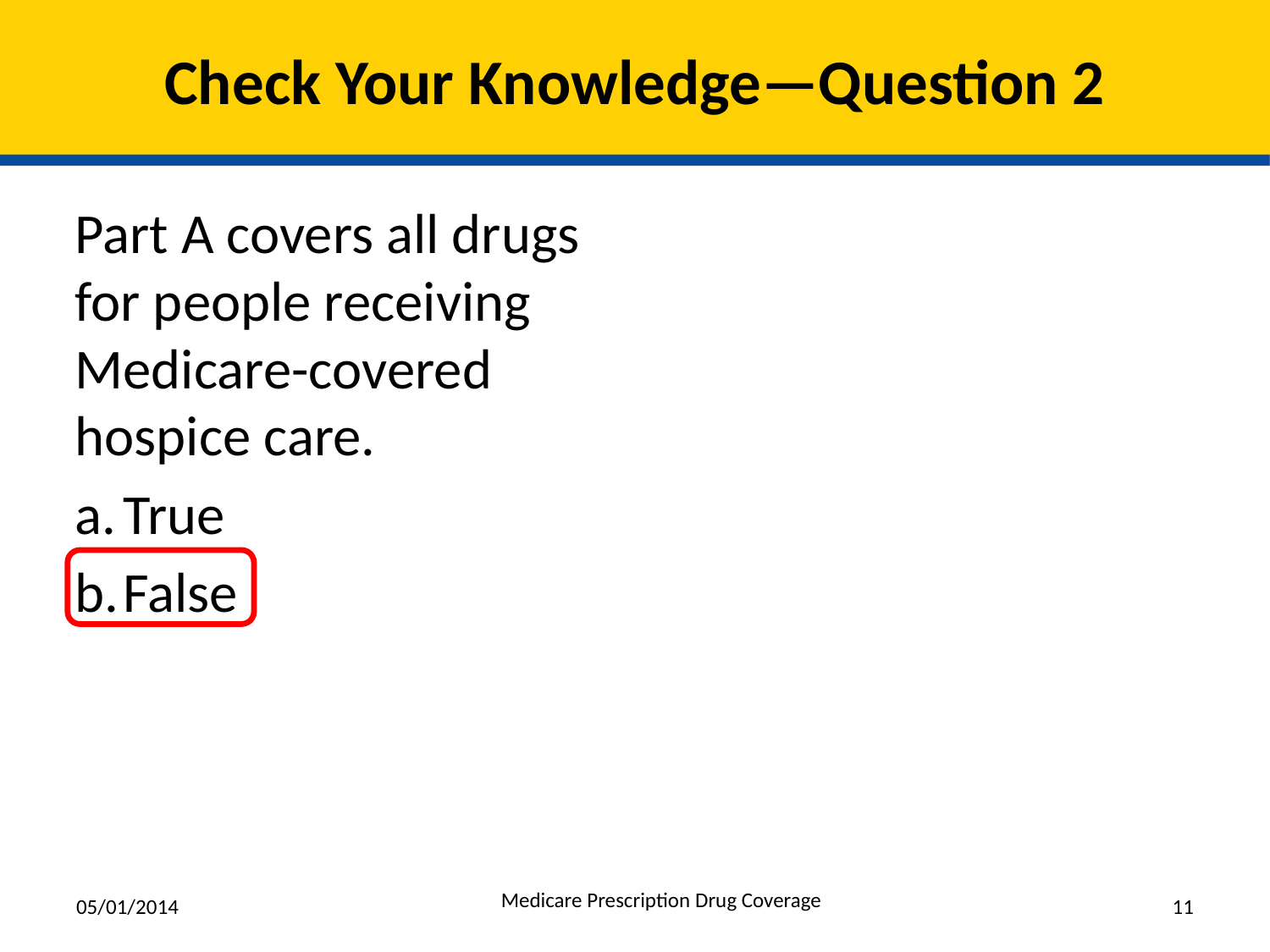

# Check Your Knowledge—Question 2
Part A covers all drugs for people receiving Medicare-covered hospice care.
True
False

05/01/2014
Medicare Prescription Drug Coverage
11